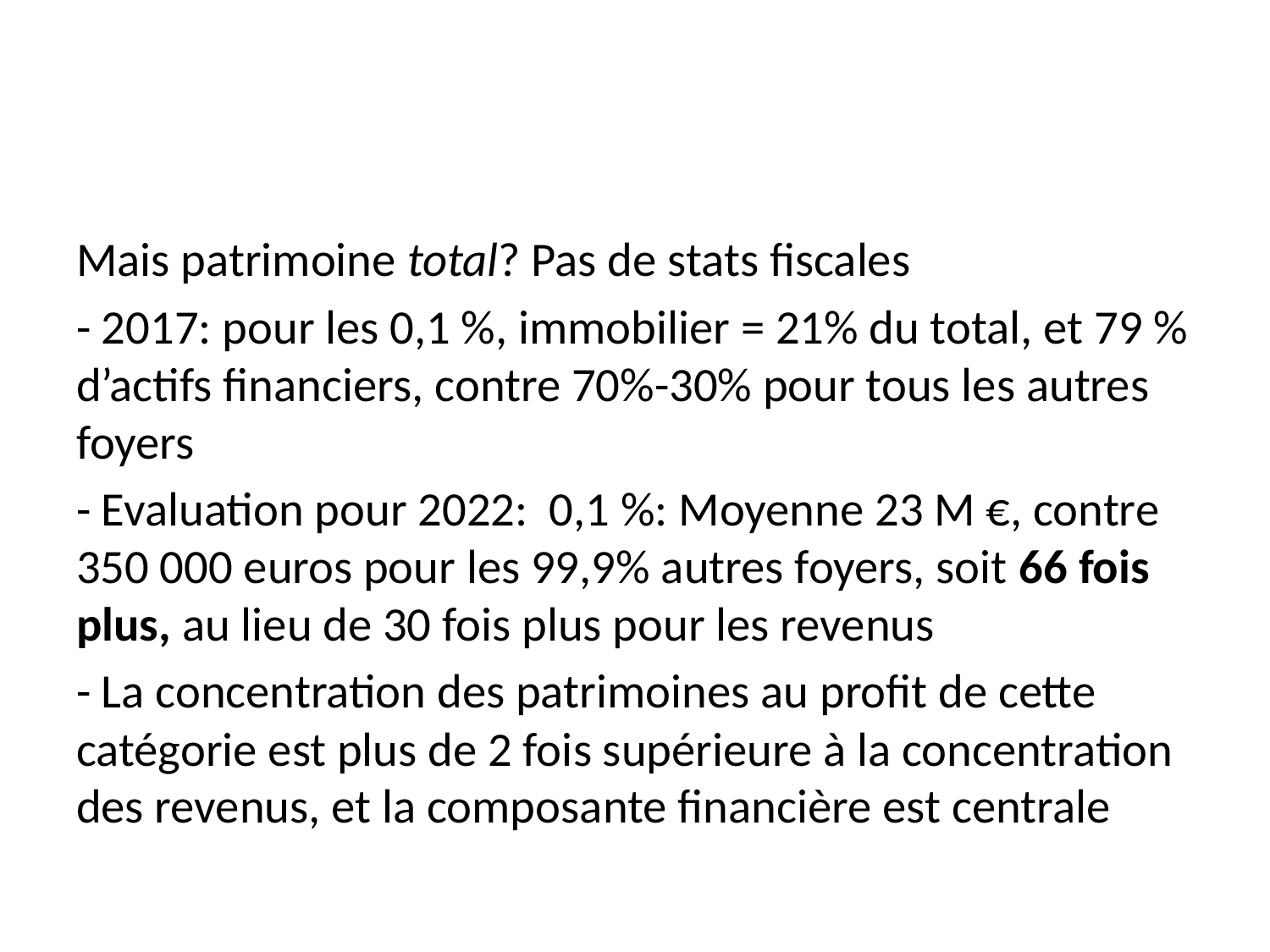

#
Mais patrimoine total? Pas de stats fiscales
- 2017: pour les 0,1 %, immobilier = 21% du total, et 79 % d’actifs financiers, contre 70%-30% pour tous les autres foyers
- Evaluation pour 2022:  0,1 %: Moyenne 23 M €, contre 350 000 euros pour les 99,9% autres foyers, soit 66 fois plus, au lieu de 30 fois plus pour les revenus
- La concentration des patrimoines au profit de cette catégorie est plus de 2 fois supérieure à la concentration des revenus, et la composante financière est centrale